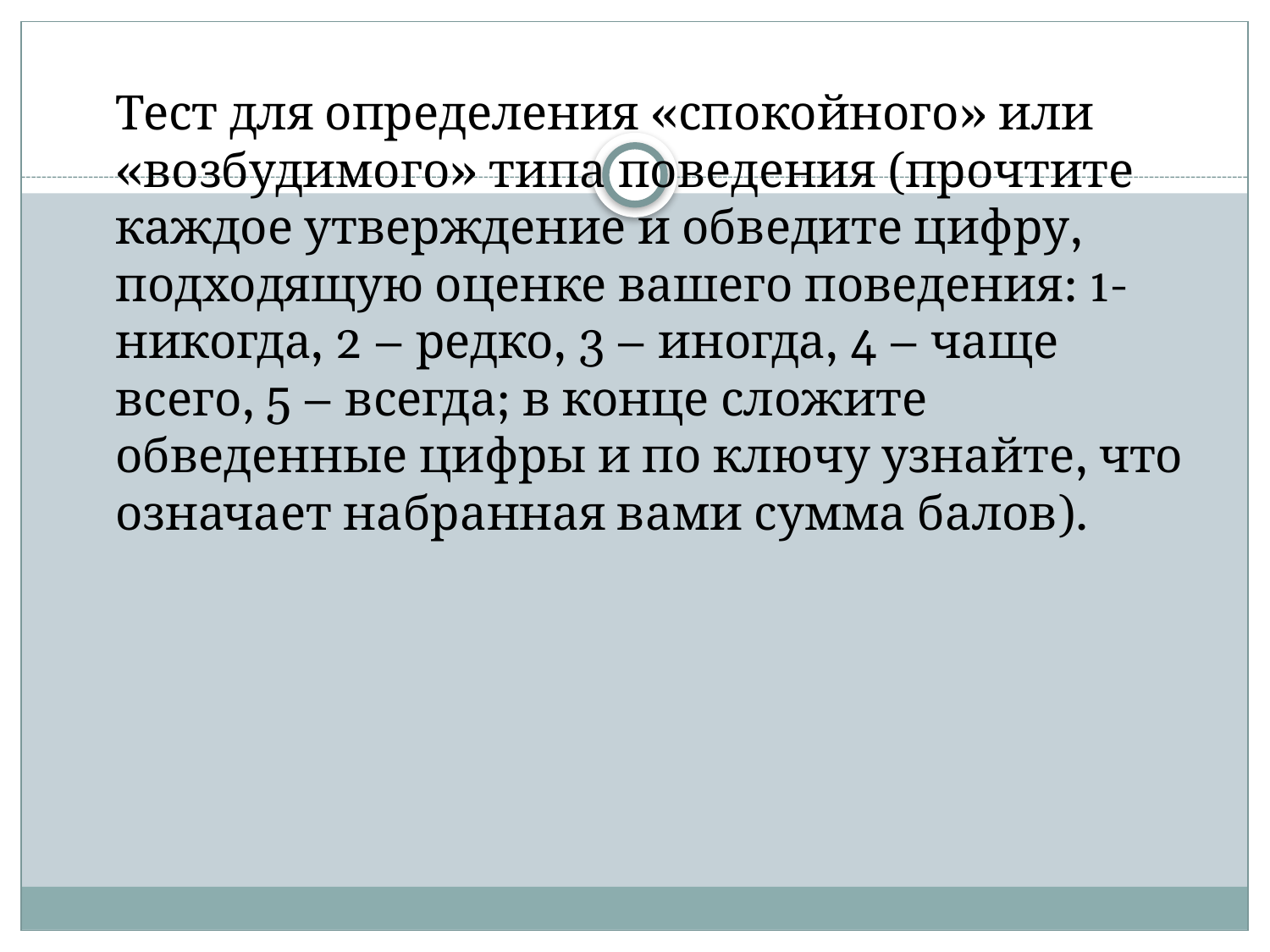

Тест для определения «спокойного» или «возбудимого» типа поведения (прочтите каждое утверждение и обведите цифру, подходящую оценке вашего поведения: 1- никогда, 2 – редко, 3 – иногда, 4 – чаще всего, 5 – всегда; в конце сложите обведенные цифры и по ключу узнайте, что означает набранная вами сумма балов).